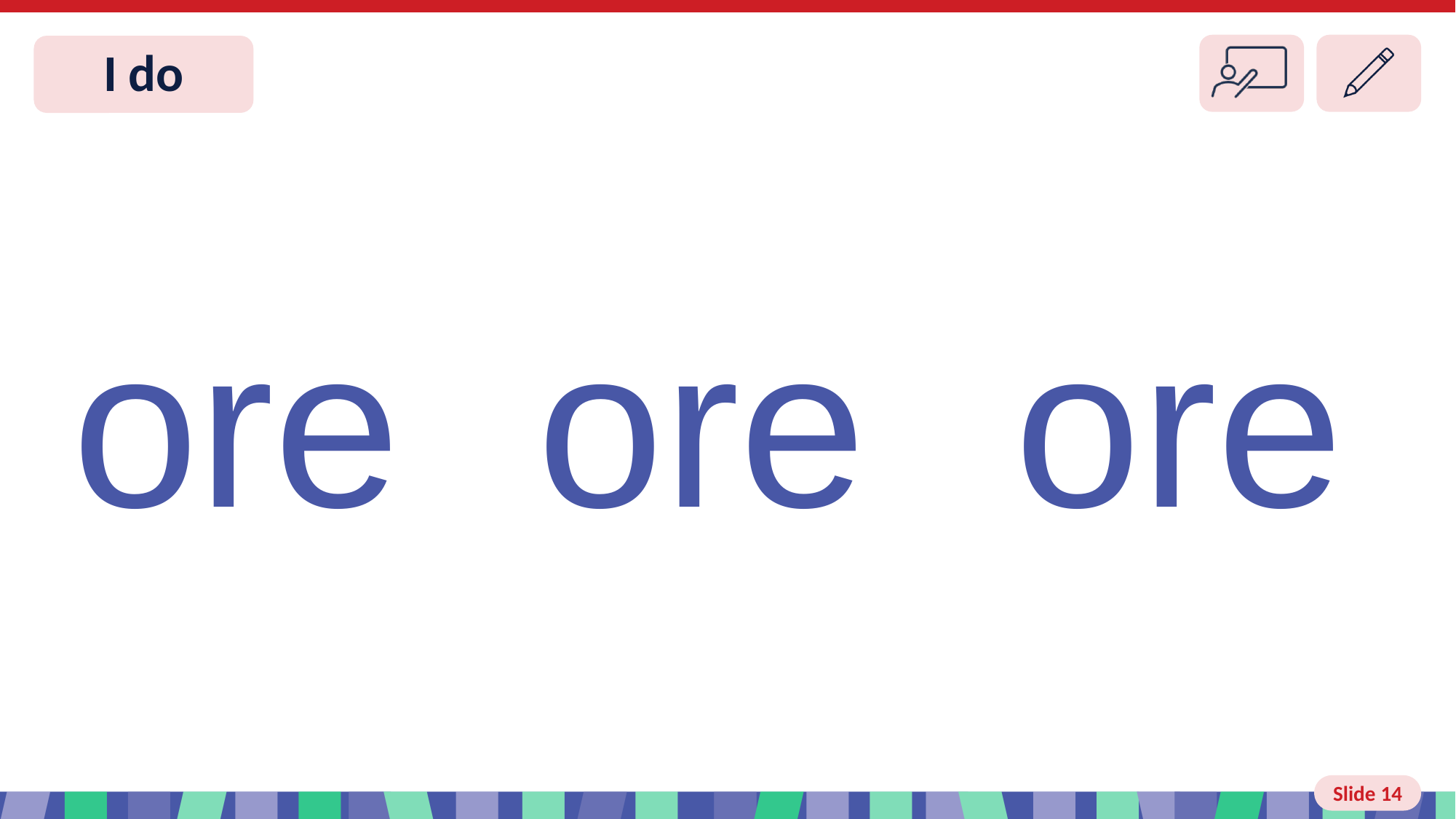

Slide 14 I do
 ore
 ore
 ore